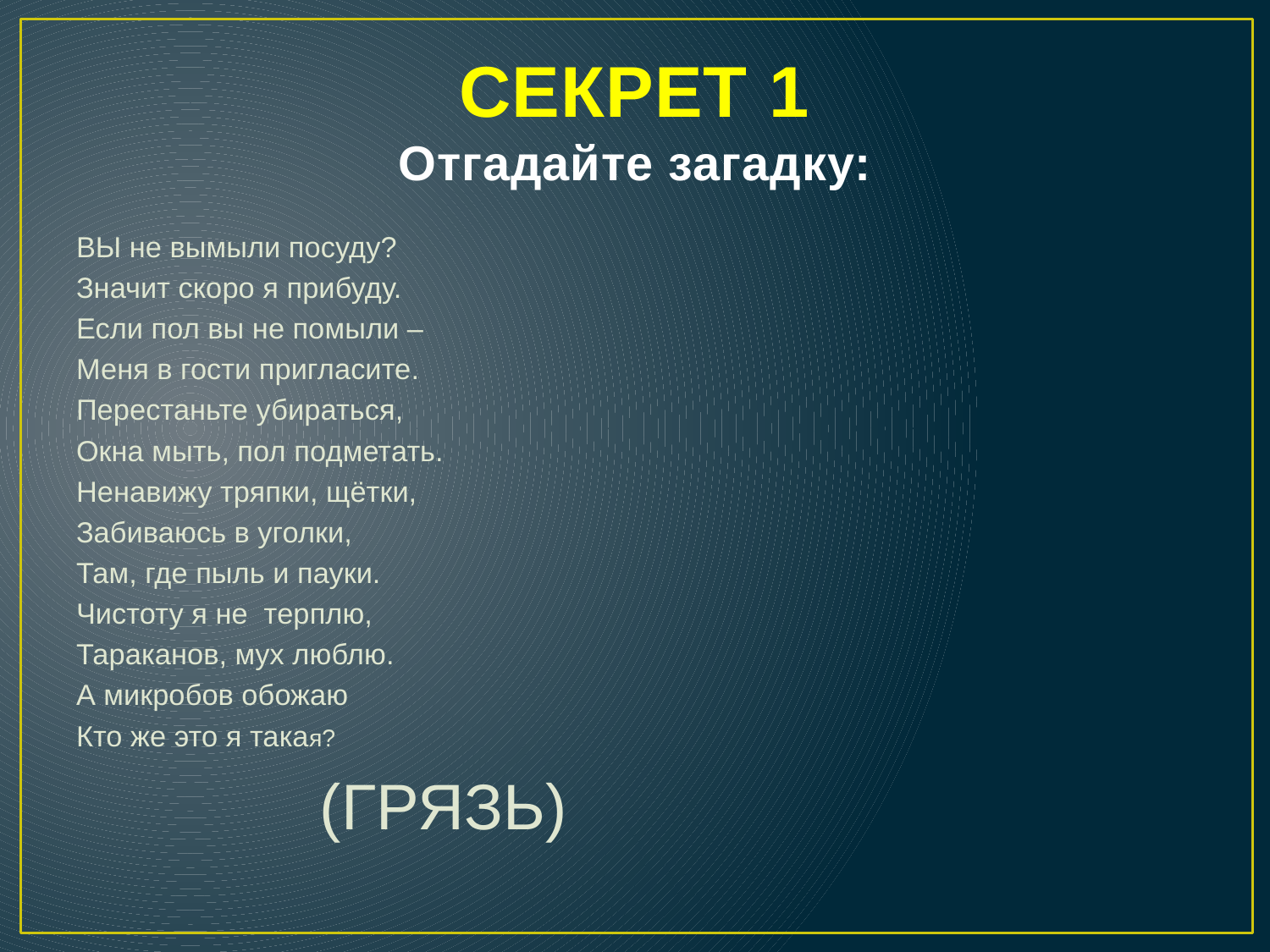

# СЕКРЕТ 1 Отгадайте загадку:
ВЫ не вымыли посуду?
Значит скоро я прибуду.
Если пол вы не помыли –
Меня в гости пригласите.
Перестаньте убираться,
Окна мыть, пол подметать.
Ненавижу тряпки, щётки,
Забиваюсь в уголки,
Там, где пыль и пауки.
Чистоту я не  терплю,
Тараканов, мух люблю.
А микробов обожаю
Кто же это я такая?
                                    (ГРЯЗЬ)